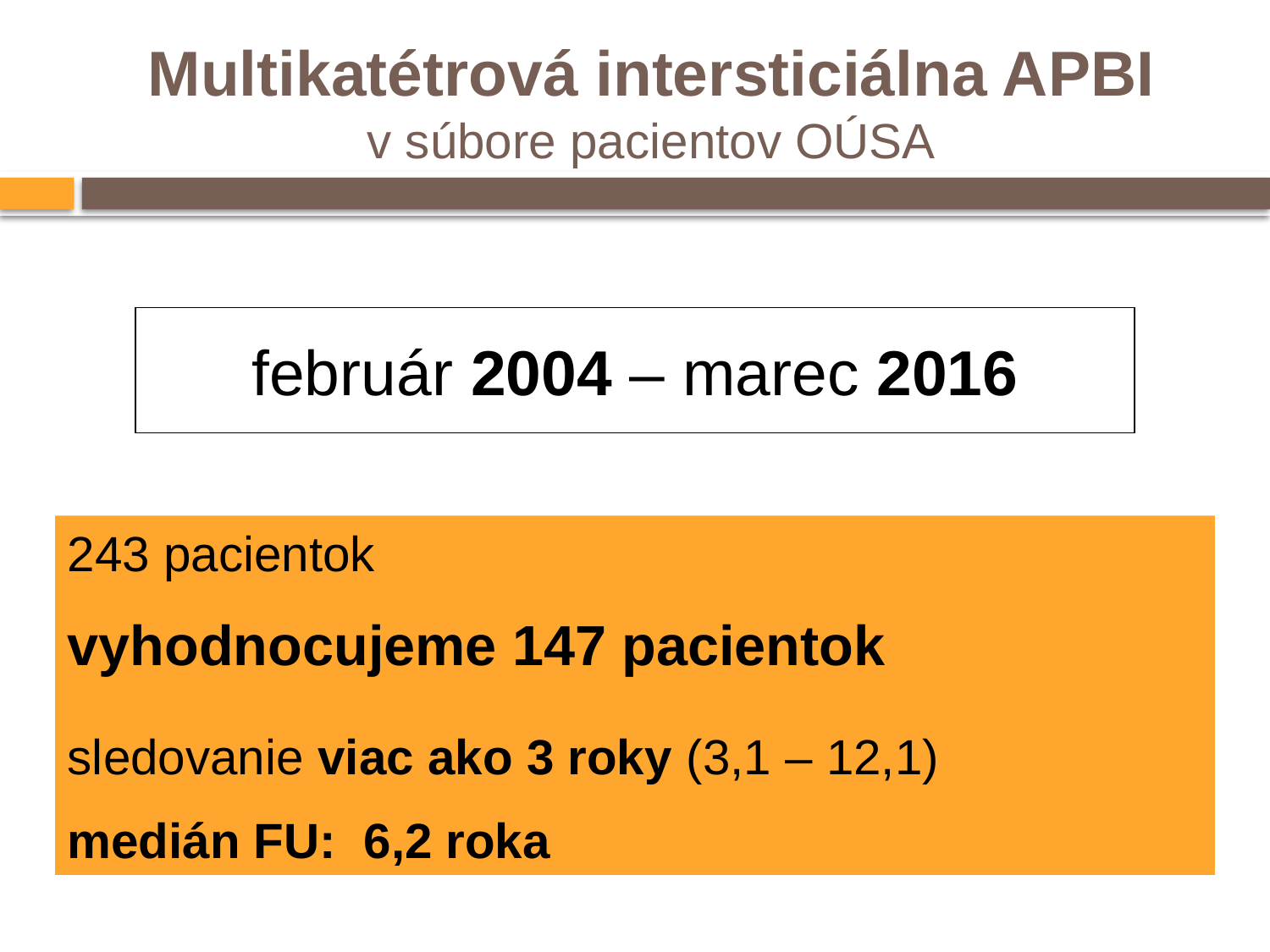

# Multikatétrová intersticiálna APBI v súbore pacientov OÚSA
február 2004 – marec 2016
243 pacientok
vyhodnocujeme 147 pacientok

sledovanie viac ako 3 roky (3,1 – 12,1)
medián FU:  6,2 roka